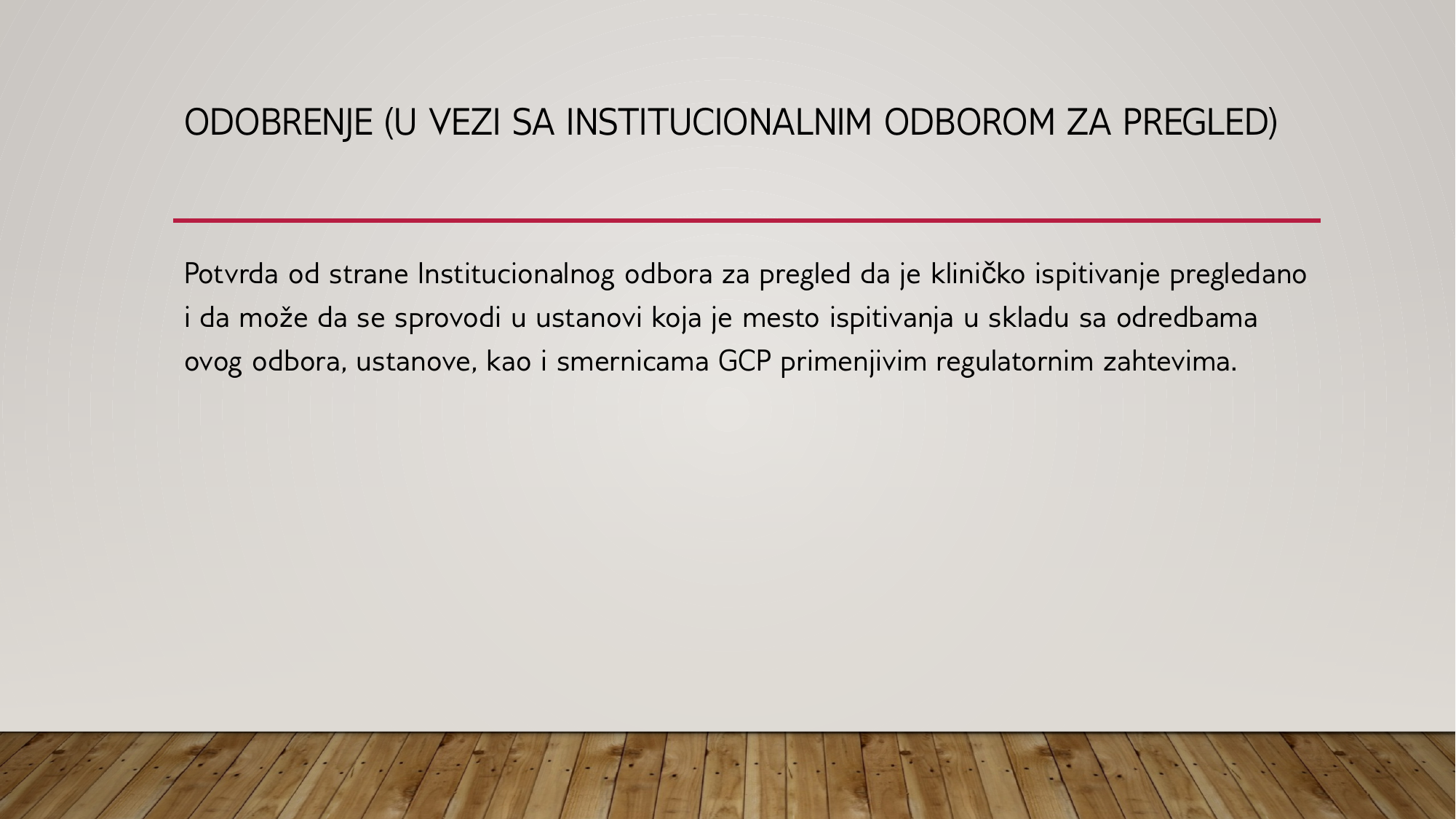

# Odobrenje (u vezi sa Institucionalnim odborom za pregled)
Potvrda od strane Institucionalnog odbora za pregled da je kliničko ispitivanje pregledano i da može da se sprovodi u ustanovi koja je mesto ispitivanja u skladu sa odredbama ovog odbora, ustanove, kao i smernicama GCP primenjivim regulatornim zahtevima.